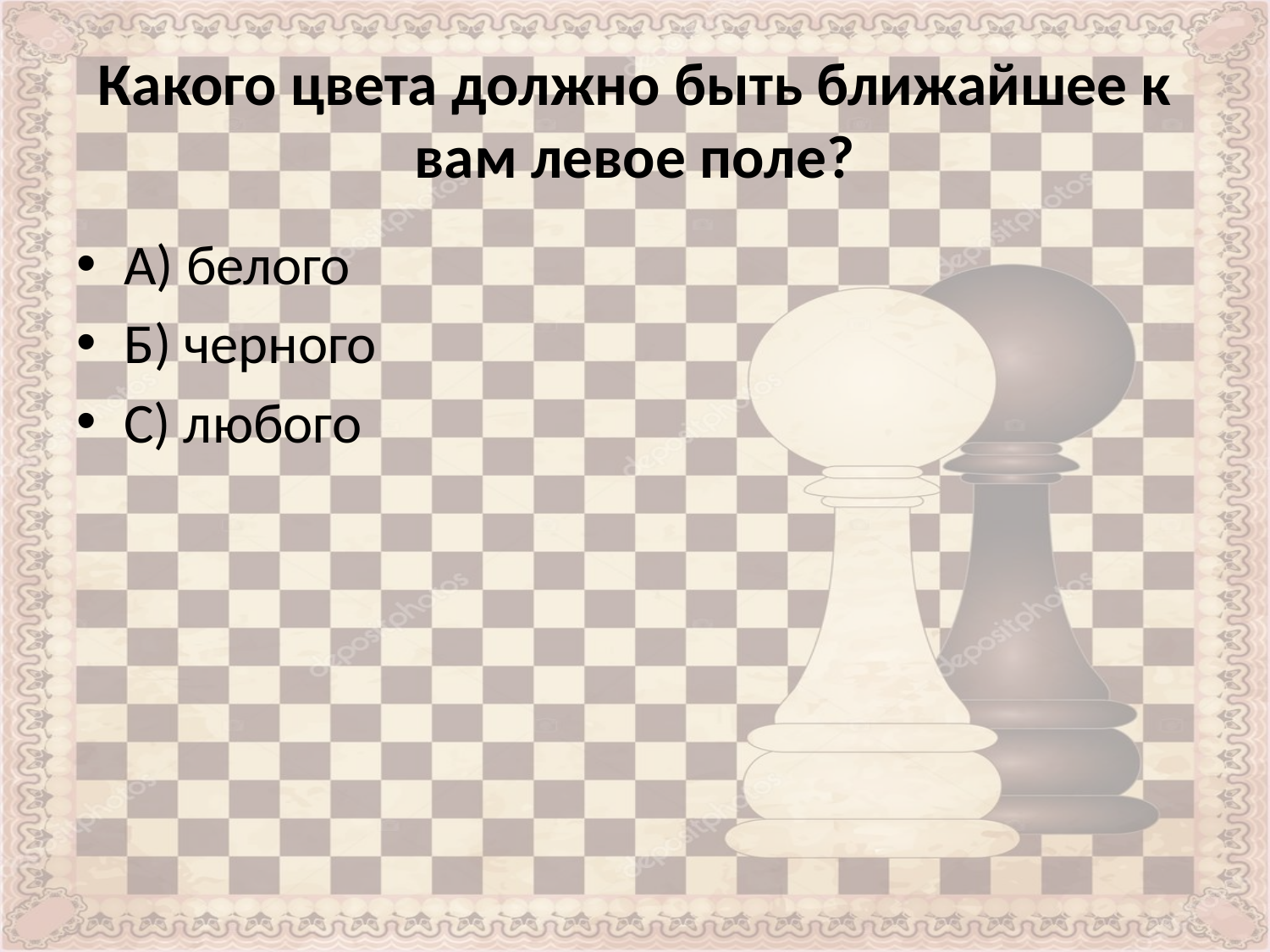

# Какого цвета должно быть ближайшее к вам левое поле?
А) белого
Б) черного
С) любого